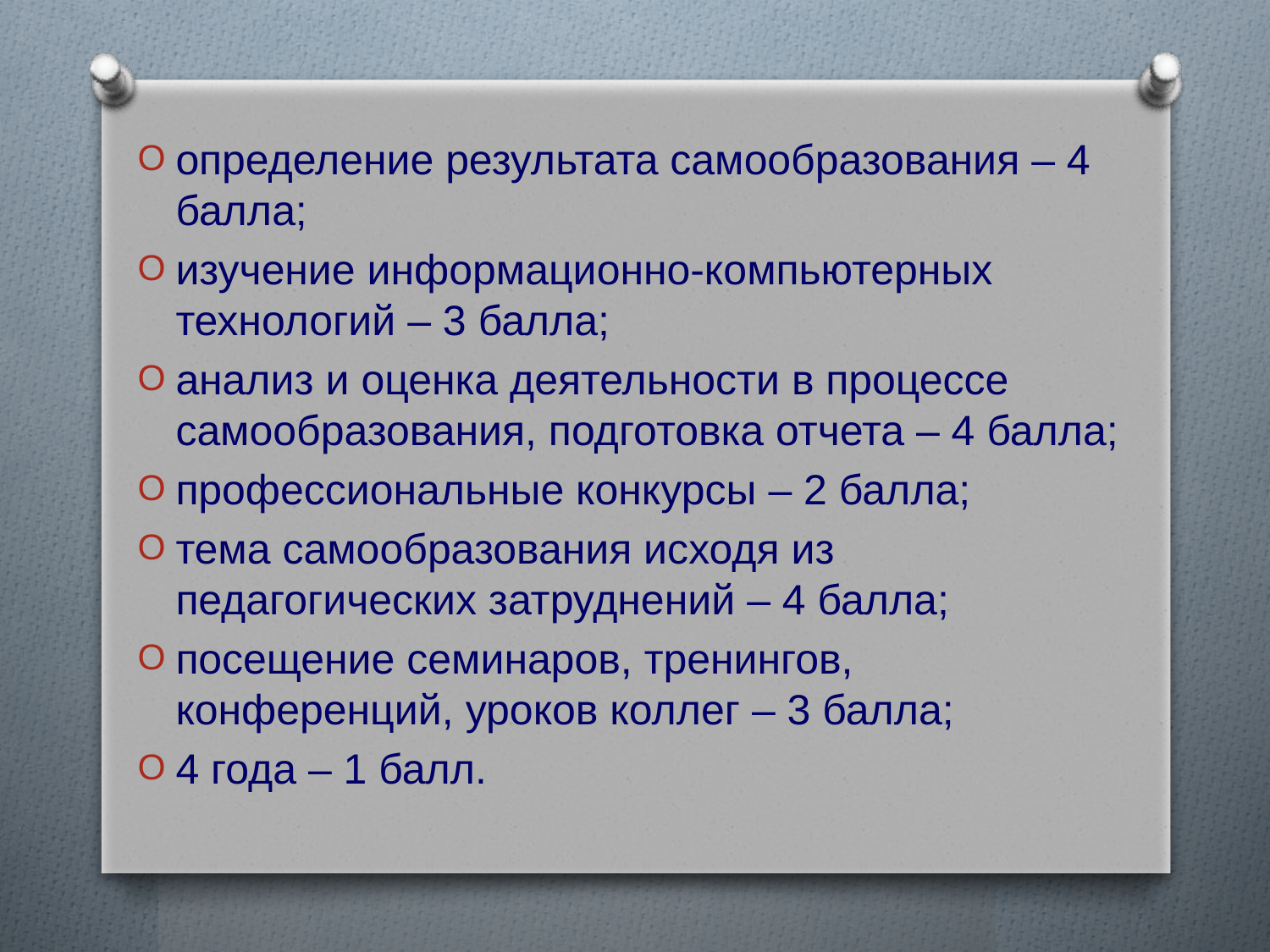

определение результата самообразования – 4 балла;
изучение информационно-компьютерных технологий – 3 балла;
анализ и оценка деятельности в процессе самообразования, подготовка отчета – 4 балла;
профессиональные конкурсы – 2 балла;
тема самообразования исходя из педагогических затруднений – 4 балла;
посещение семинаров, тренингов, конференций, уроков коллег – 3 балла;
4 года – 1 балл.